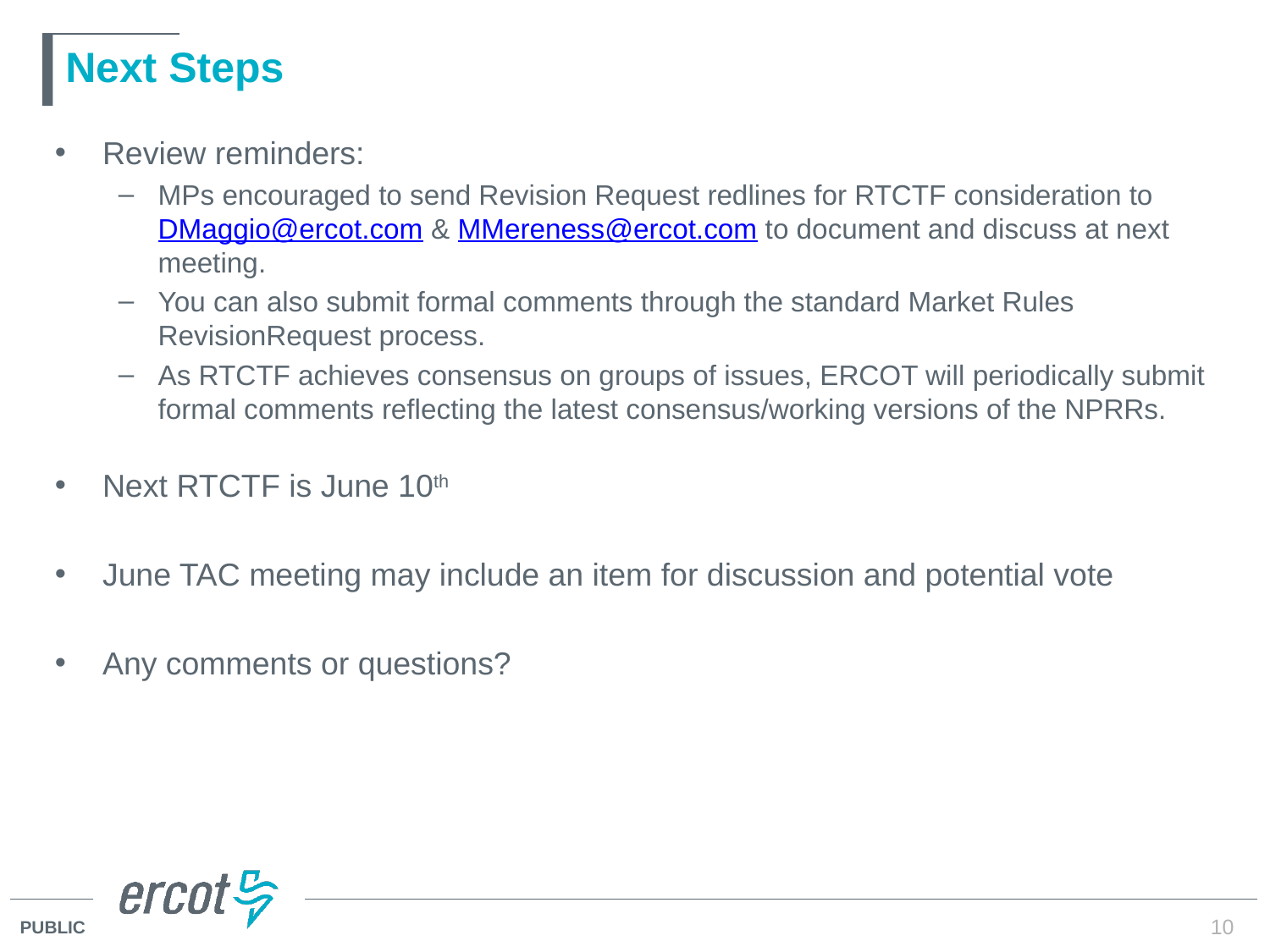

# Next Steps
Review reminders:
MPs encouraged to send Revision Request redlines for RTCTF consideration to DMaggio@ercot.com & MMereness@ercot.com to document and discuss at next meeting.
You can also submit formal comments through the standard Market Rules RevisionRequest process.
As RTCTF achieves consensus on groups of issues, ERCOT will periodically submit formal comments reflecting the latest consensus/working versions of the NPRRs.

Next RTCTF is June 10th

June TAC meeting may include an item for discussion and potential vote

Any comments or questions?

10